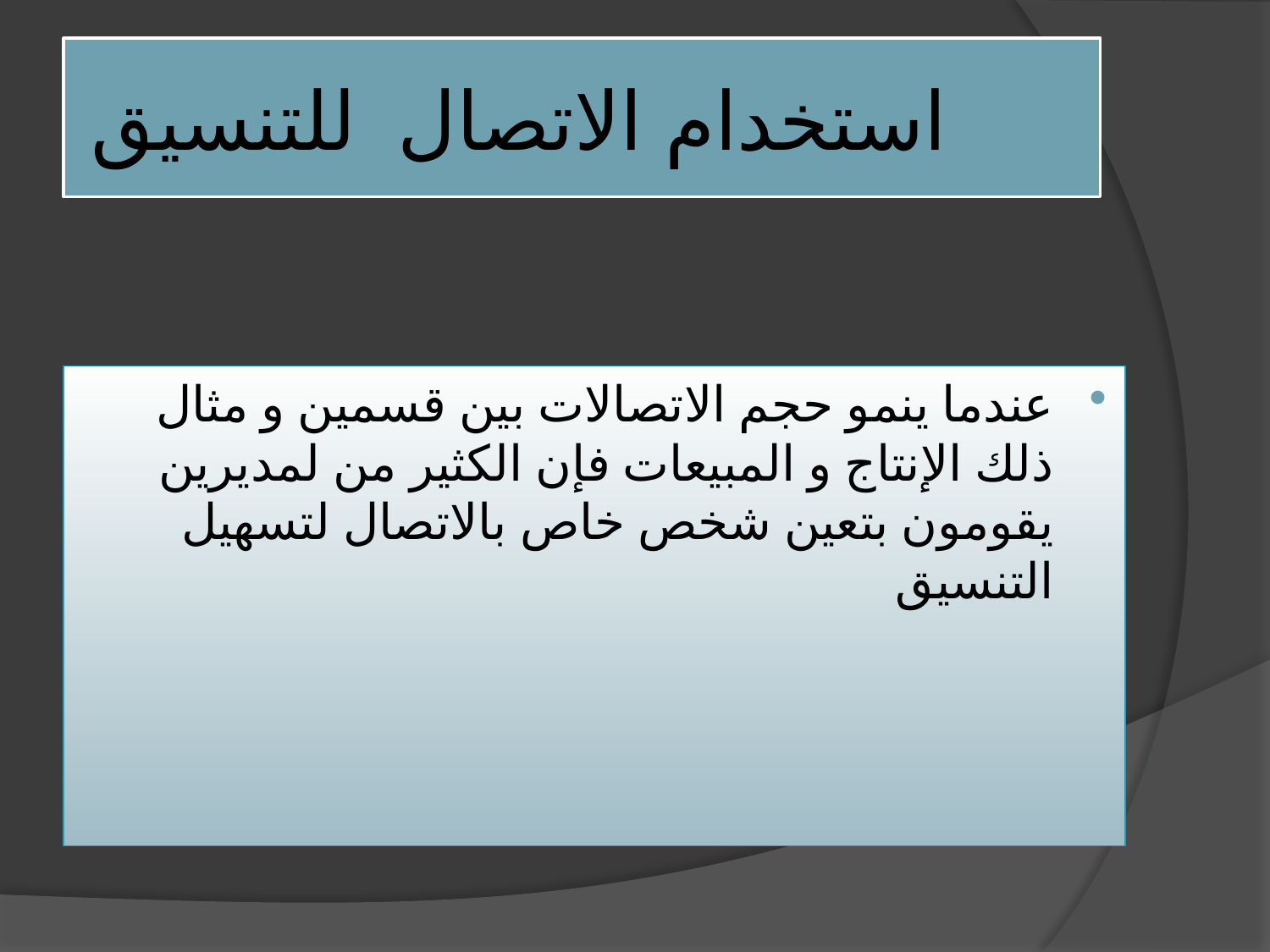

# استخدام الاتصال  للتنسيق
عندما ينمو حجم الاتصالات بين قسمين و مثال ذلك الإنتاج و المبيعات فإن الكثير من لمديرين يقومون بتعين شخص خاص بالاتصال لتسهيل التنسيق